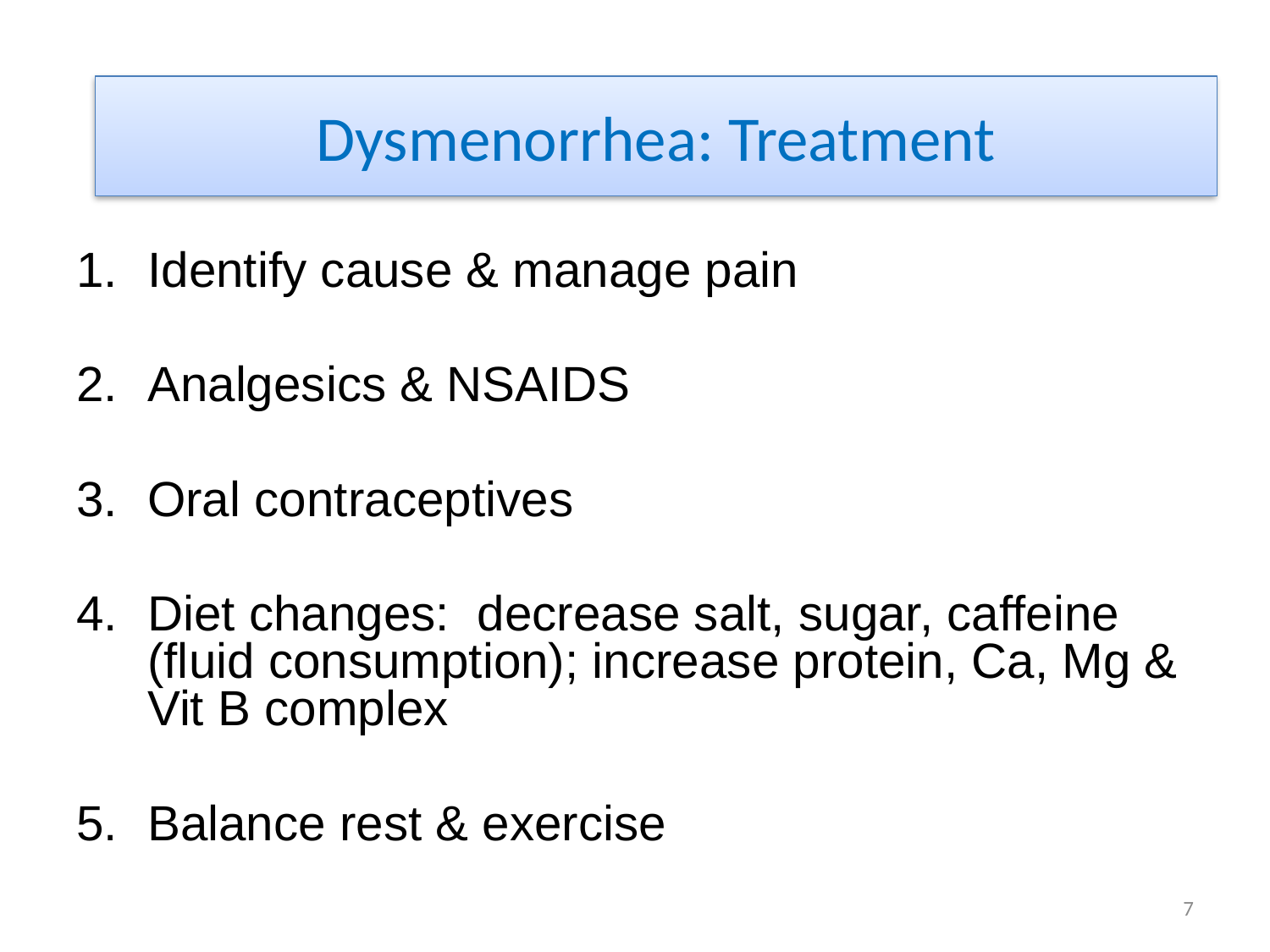

# Dysmenorrhea: Treatment
Identify cause & manage pain

Analgesics & NSAIDS

Oral contraceptives

Diet changes:  decrease salt, sugar, caffeine (fluid consumption); increase protein, Ca, Mg & Vit B complex

Balance rest & exercise
7